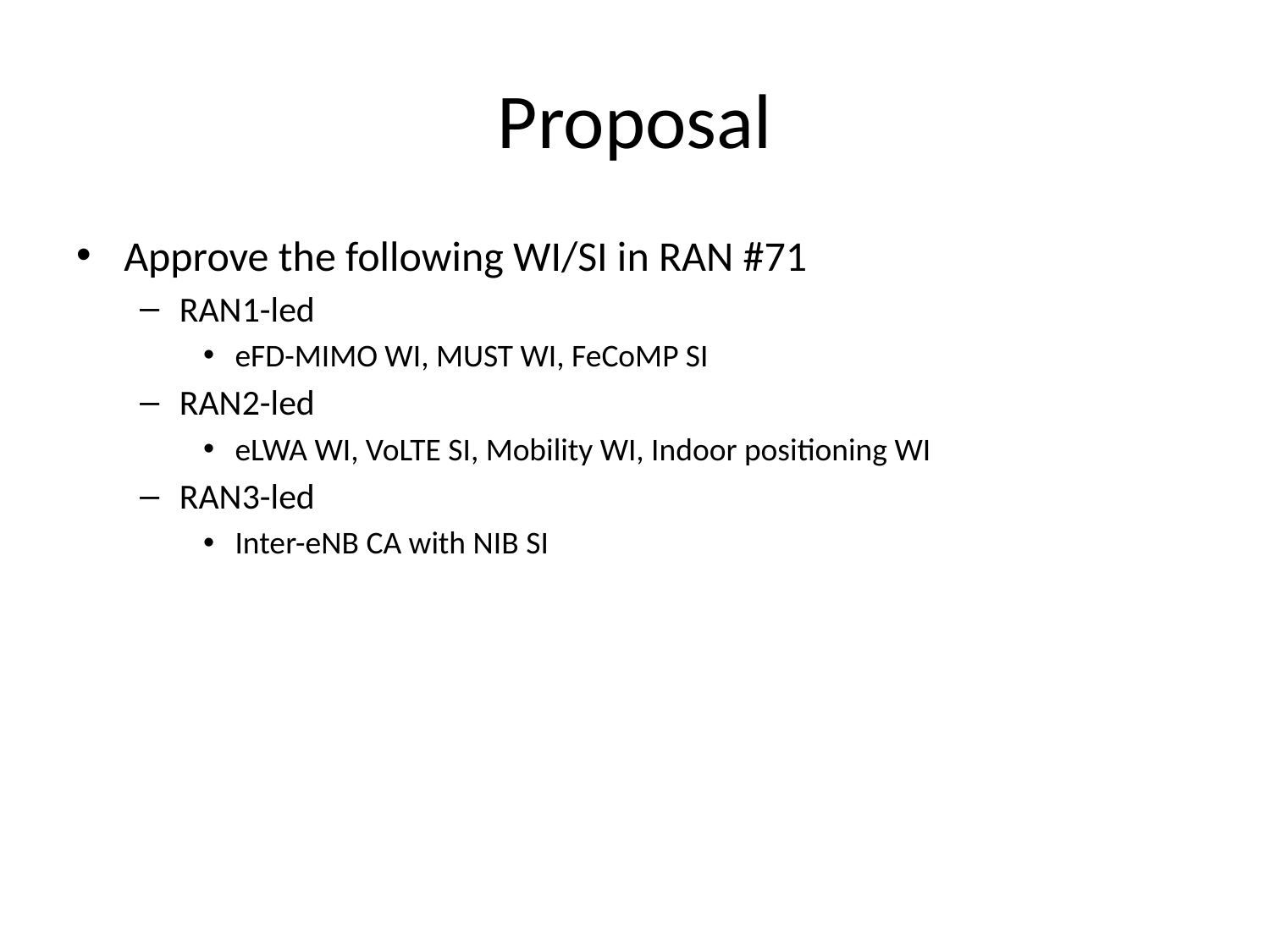

# Proposal
Approve the following WI/SI in RAN #71
RAN1-led
eFD-MIMO WI, MUST WI, FeCoMP SI
RAN2-led
eLWA WI, VoLTE SI, Mobility WI, Indoor positioning WI
RAN3-led
Inter-eNB CA with NIB SI